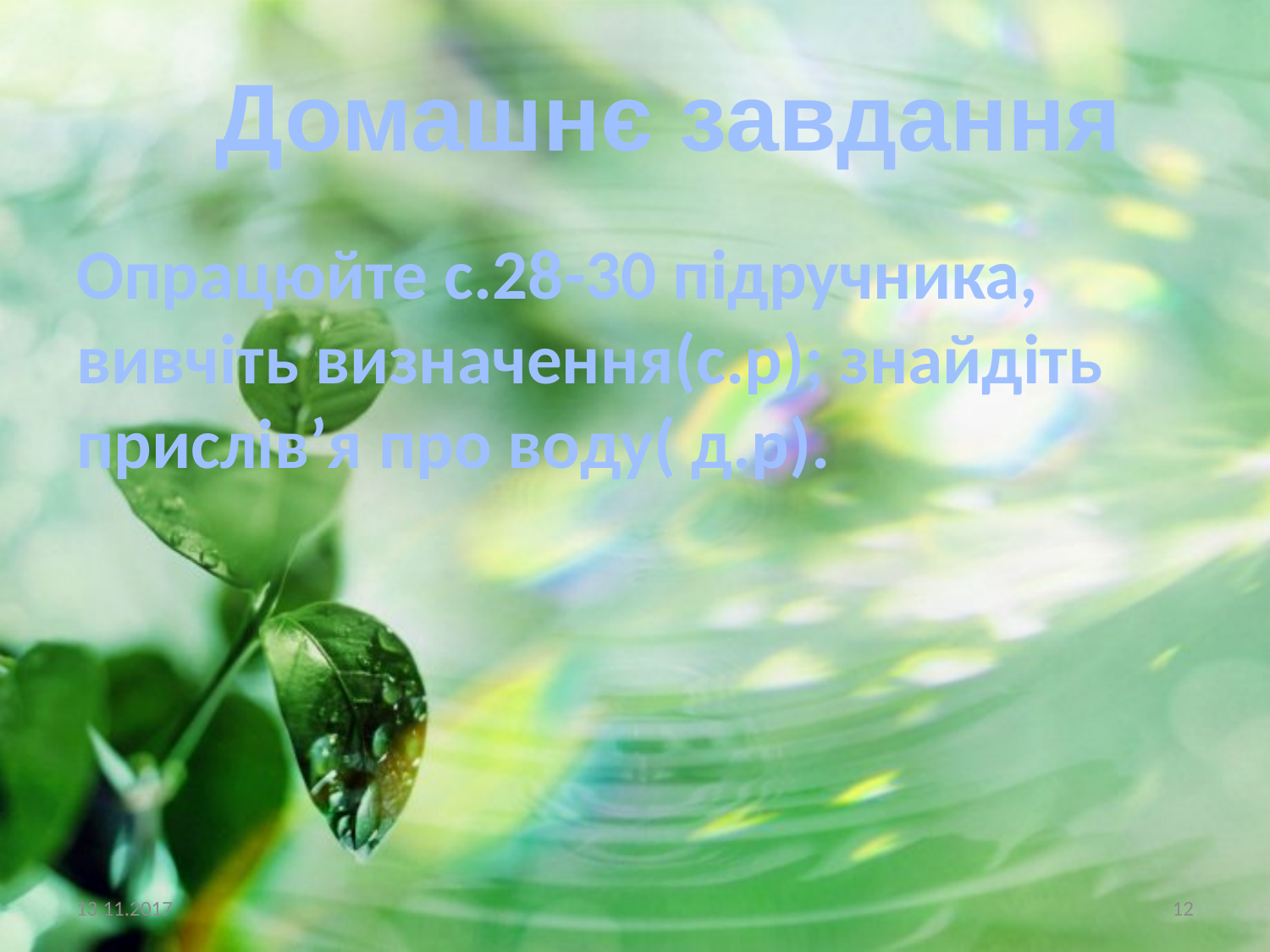

Домашнє завдання
Опрацюйте с.28-30 підручника, вивчіть визначення(с.р); знайдіть прислів’я про воду( д.р).
13.11.2017
12